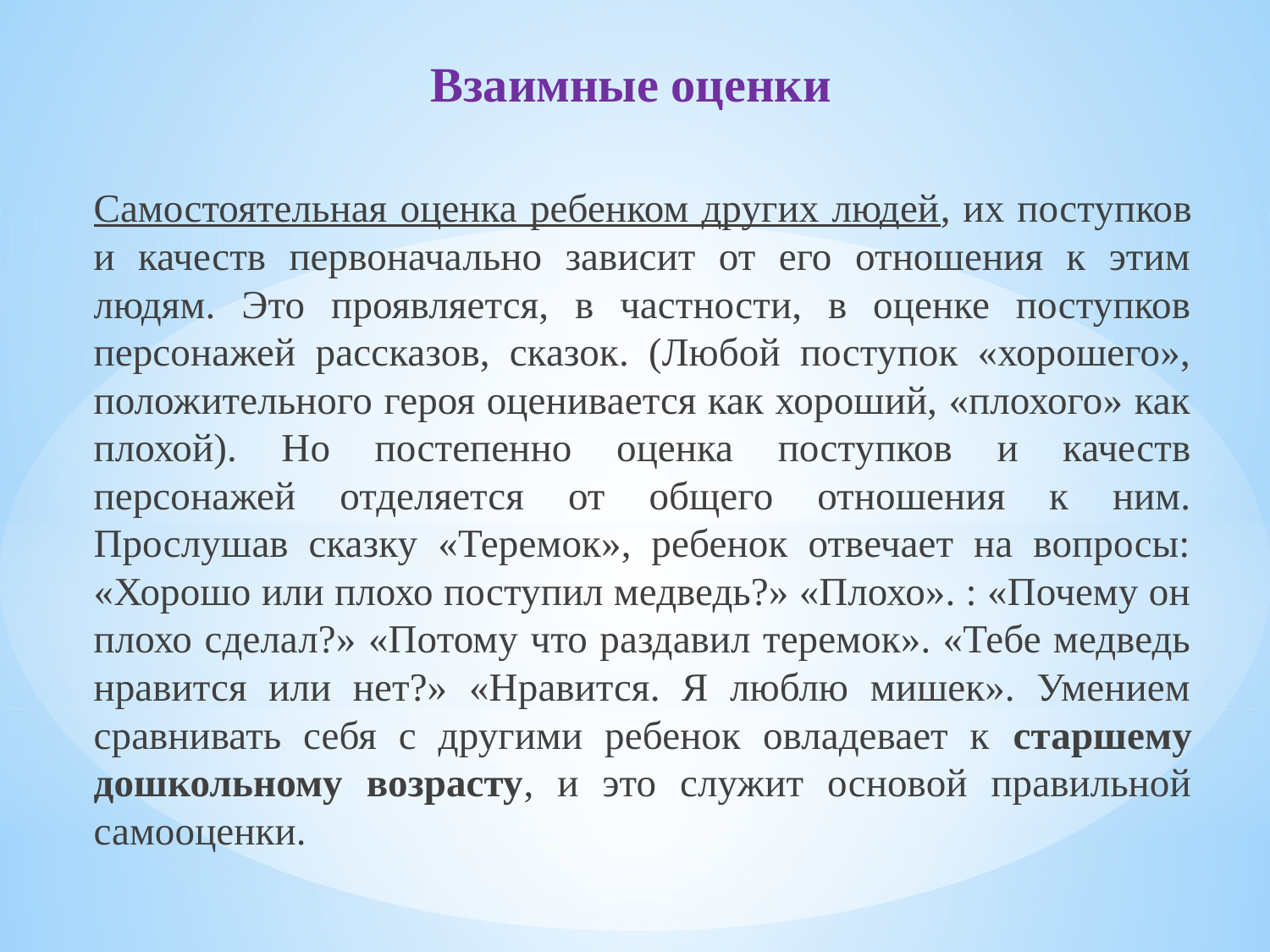

# Взаимные оценки
Самостоятельная оценка ребенком других людей, их поступков и качеств первоначально зависит от его отношения к этим людям. Это проявляется, в частности, в оценке поступков персонажей рассказов, сказок. (Любой поступок «хорошего», положительного героя оценивается как хороший, «плохого» как плохой). Но постепенно оценка поступков и качеств персонажей отделяется от общего отношения к ним. Прослушав сказку «Теремок», ребенок отвечает на вопросы: «Хорошо или плохо поступил медведь?» «Плохо». : «Почему он плохо сделал?» «Потому что раздавил теремок». «Тебе медведь нравится или нет?» «Нравится. Я люблю мишек». Умением сравнивать себя с другими ребенок овладевает к старшему дошкольному возрасту, и это служит основой правильной самооценки.